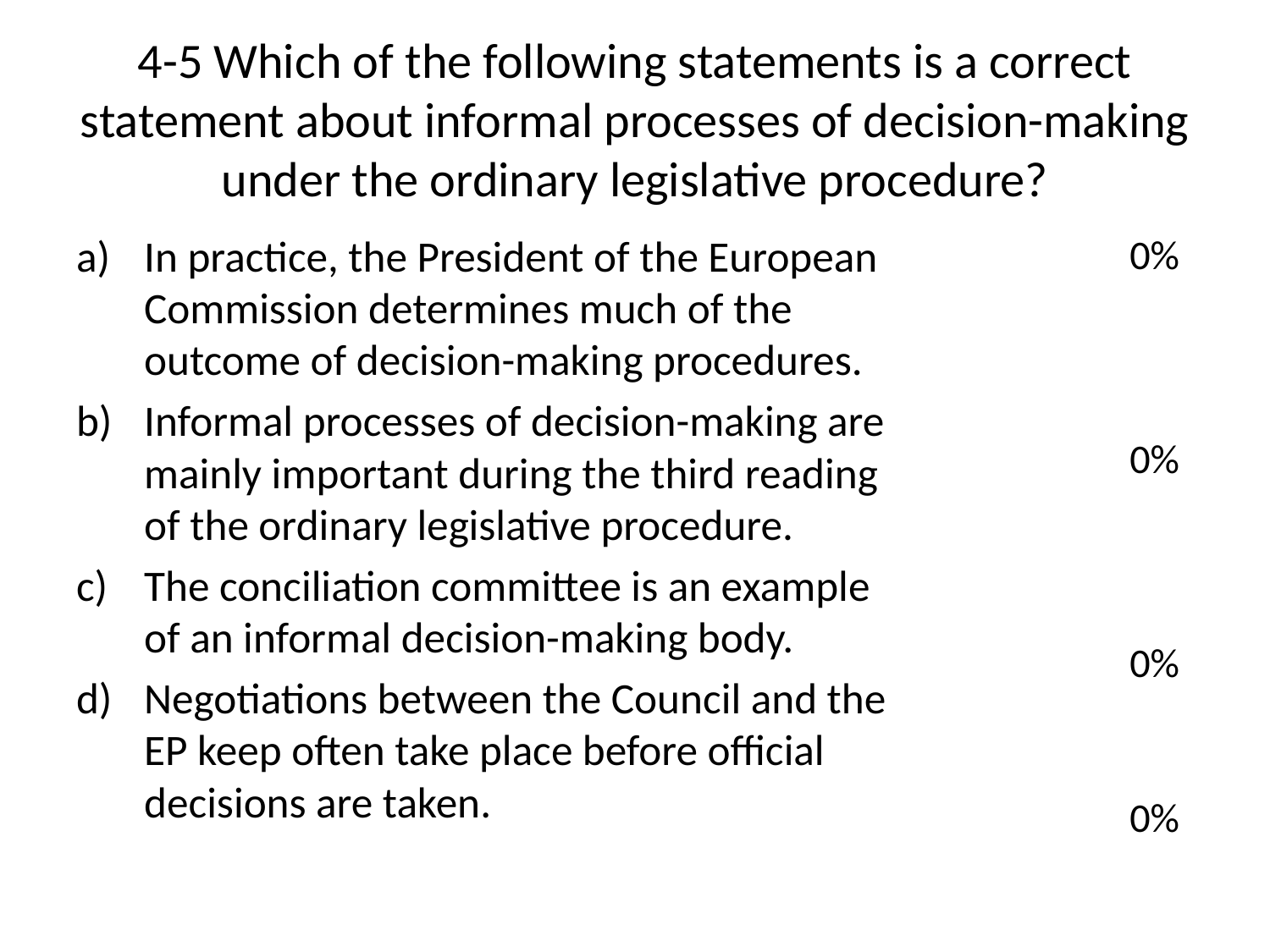

# 4-5 Which of the following statements is a correct statement about informal processes of decision-making under the ordinary legislative procedure?
In practice, the President of the European Commission determines much of the outcome of decision-making procedures.
Informal processes of decision-making are mainly important during the third reading of the ordinary legislative procedure.
The conciliation committee is an example of an informal decision-making body.
Negotiations between the Council and the EP keep often take place before official decisions are taken.
0%
0%
0%
0%